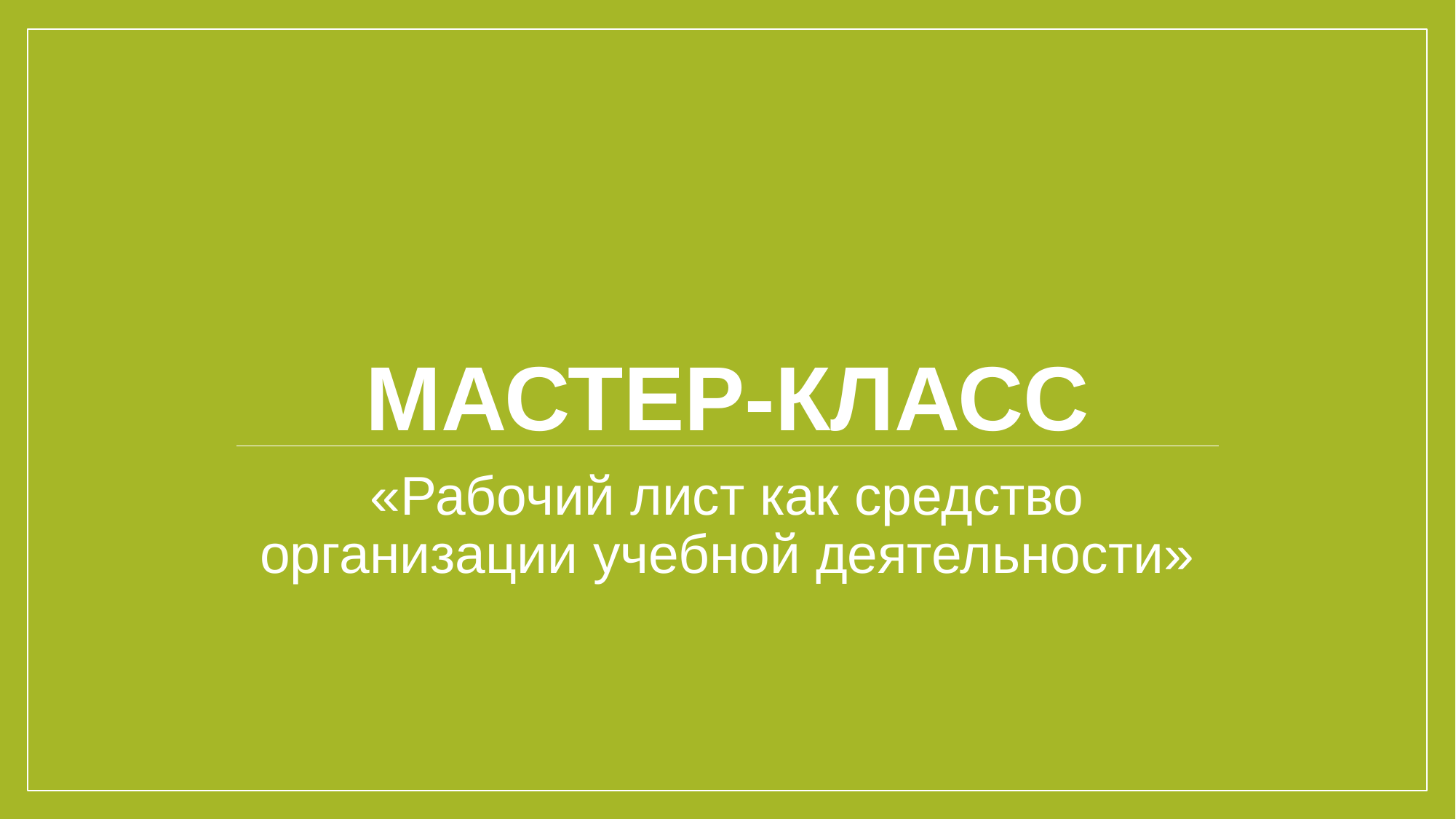

# Мастер-класс
«Рабочий лист как средство организации учебной деятельности»